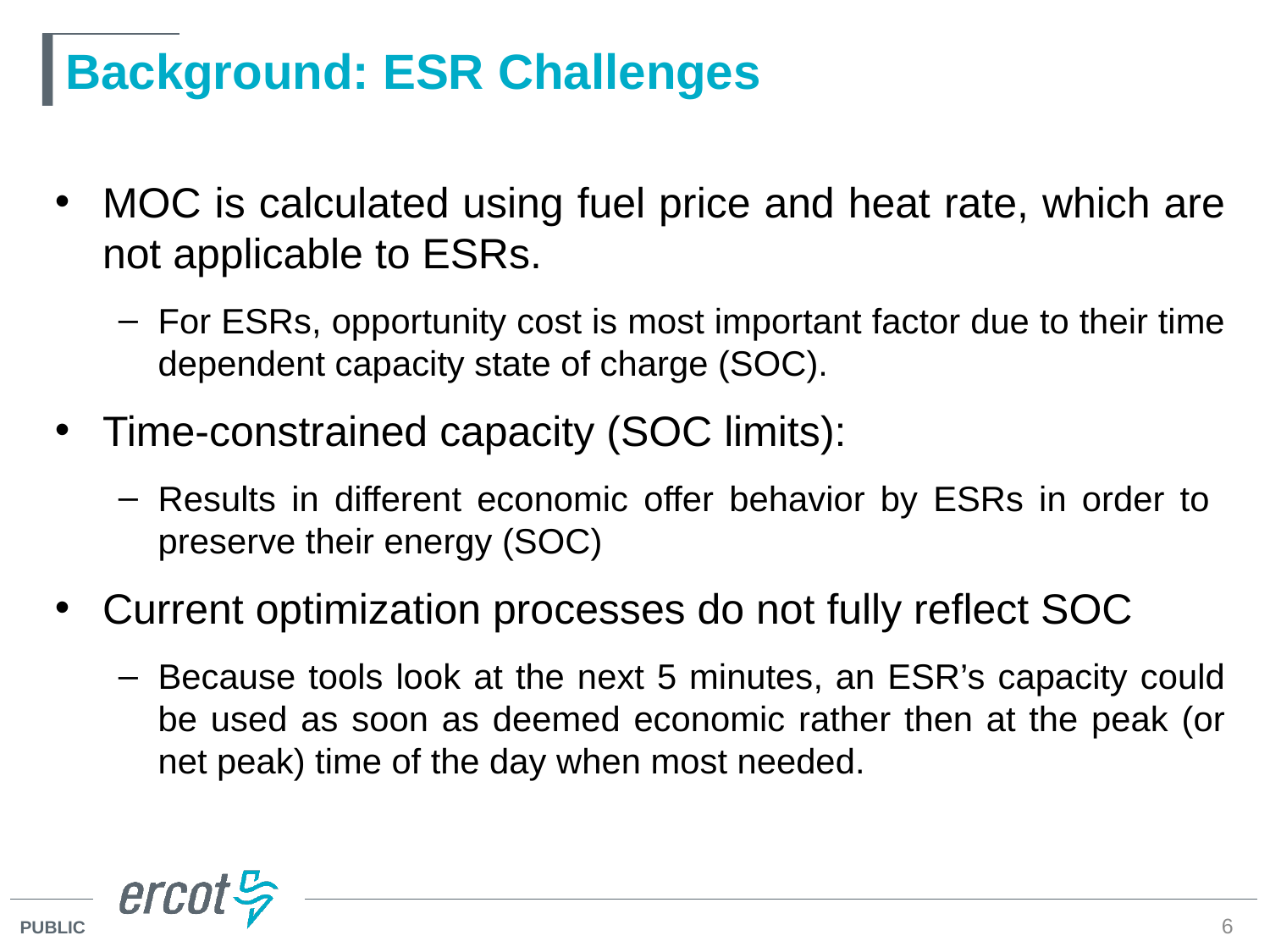

# Background: ESR Challenges
MOC is calculated using fuel price and heat rate, which are not applicable to ESRs.
For ESRs, opportunity cost is most important factor due to their time dependent capacity state of charge (SOC).
Time-constrained capacity (SOC limits):
Results in different economic offer behavior by ESRs in order to  preserve their energy (SOC)
Current optimization processes do not fully reflect SOC
Because tools look at the next 5 minutes, an ESR’s capacity could be used as soon as deemed economic rather then at the peak (or net peak) time of the day when most needed.

6